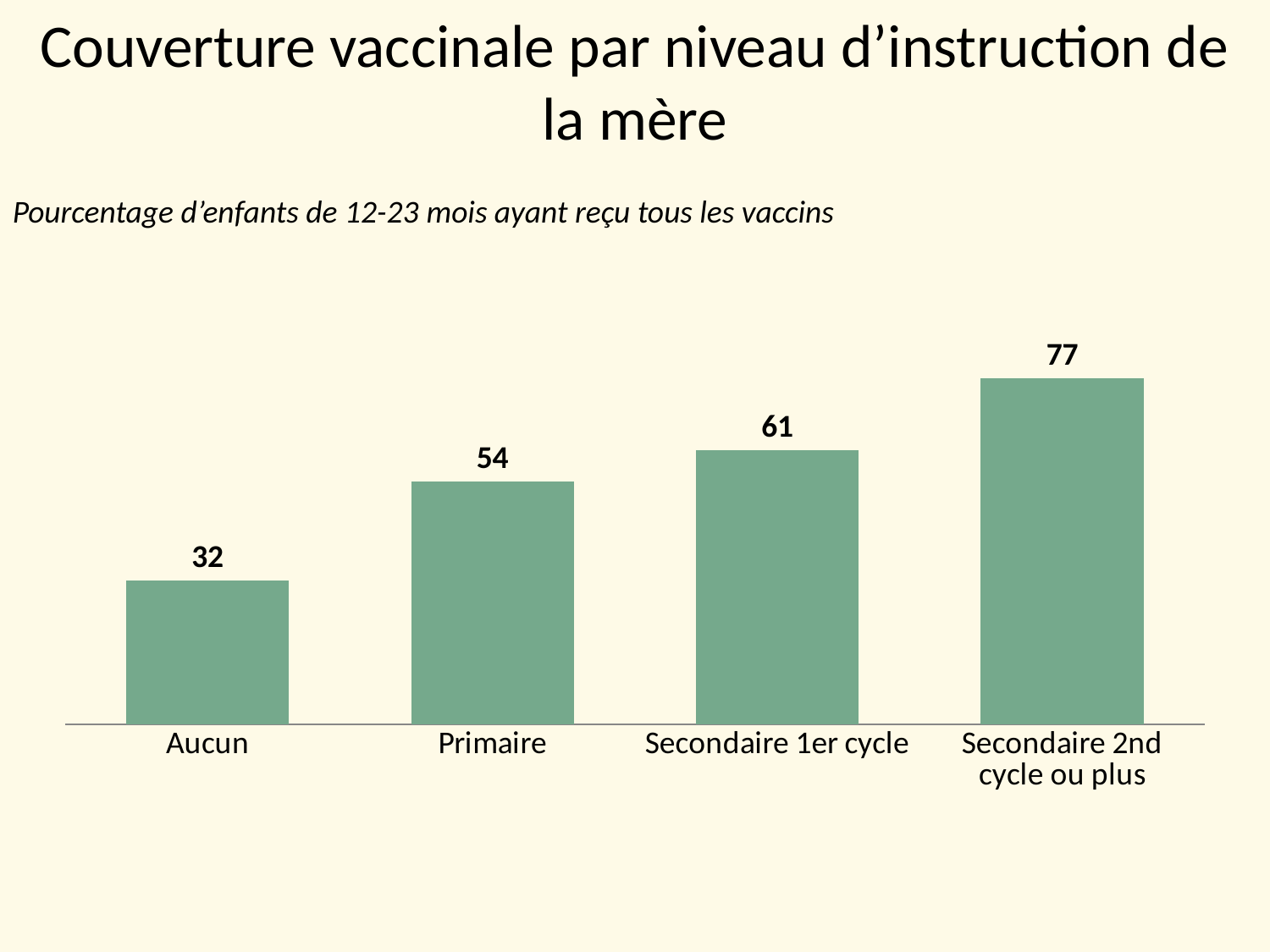

# Couverture vaccinale par niveau d’instruction de la mère
Pourcentage d’enfants de 12-23 mois ayant reçu tous les vaccins

### Chart

| Category | Series 1 |
|---|---|
| Aucun | 32.0 |
| Primaire | 54.0 |
| Secondaire 1er cycle | 61.0 |
| Secondaire 2nd cycle ou plus | 77.0 |